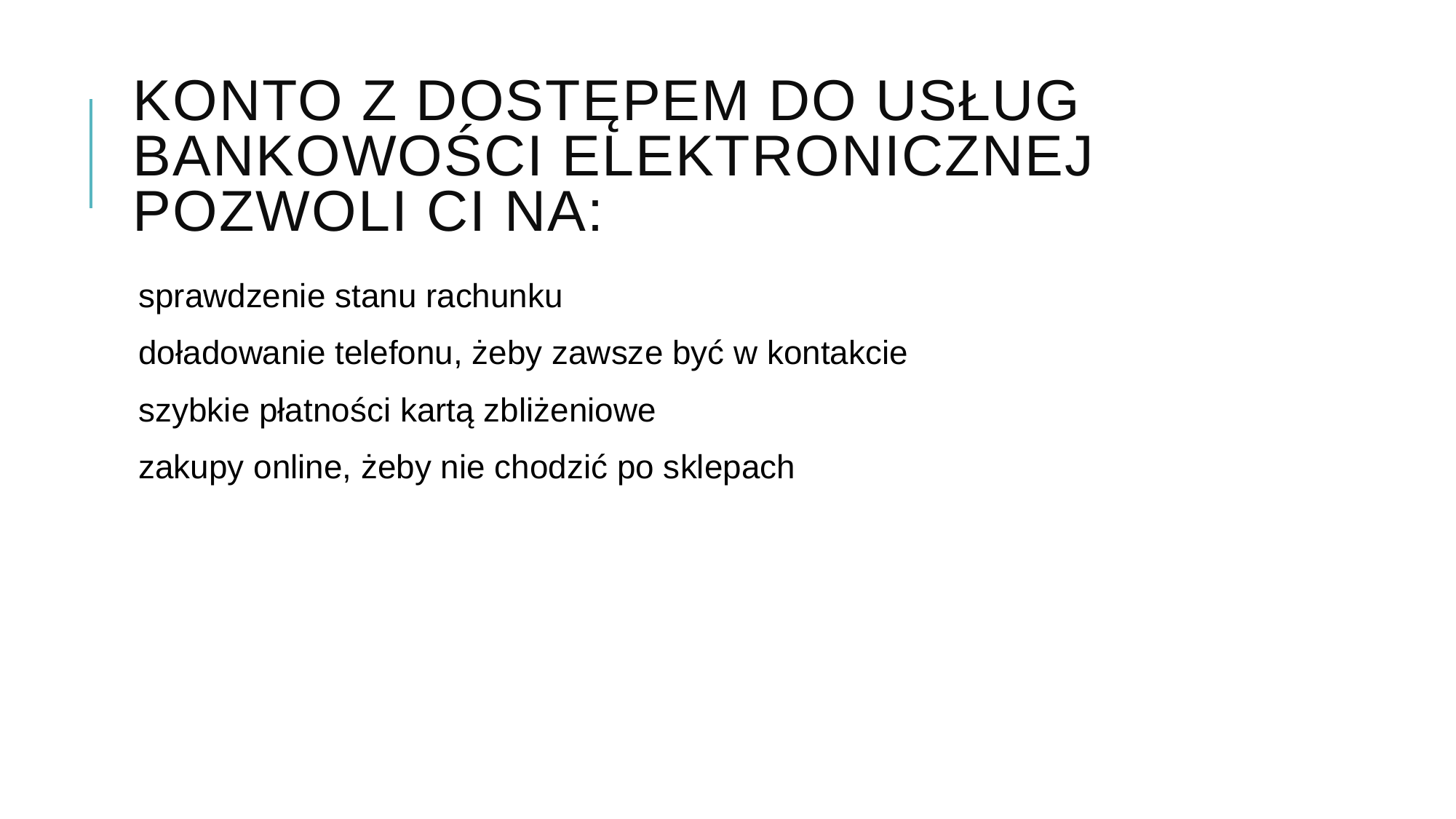

# Konto z dostępem do usług bankowości elektronicznej pozwoli Ci na:
sprawdzenie stanu rachunku
doładowanie telefonu, żeby zawsze być w kontakcie
szybkie płatności kartą zbliżeniowe
zakupy online, żeby nie chodzić po sklepach